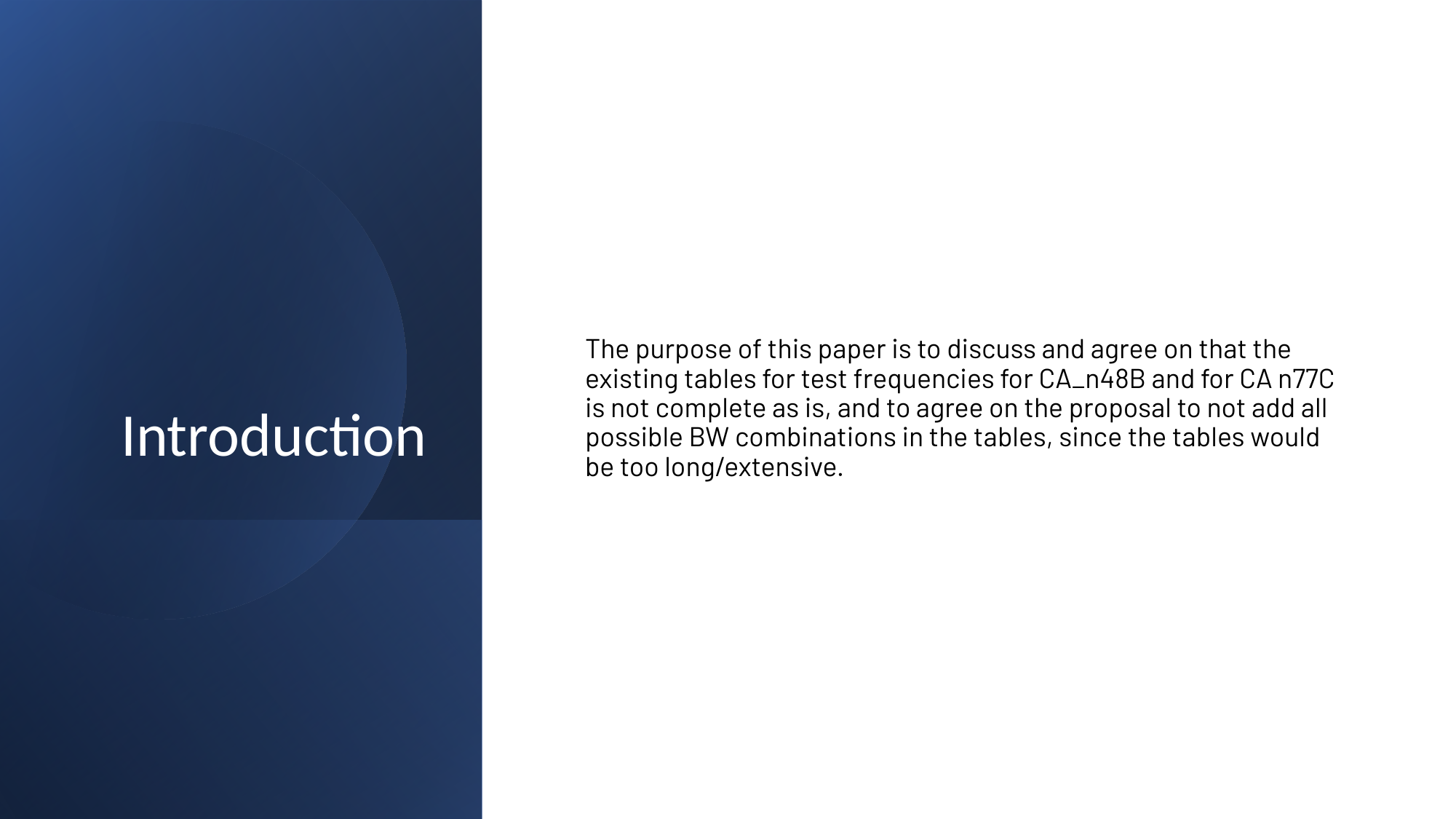

# Introduction
The purpose of this paper is to discuss and agree on that the existing tables for test frequencies for CA_n48B and for CA n77C is not complete as is, and to agree on the proposal to not add all possible BW combinations in the tables, since the tables would be too long/extensive.